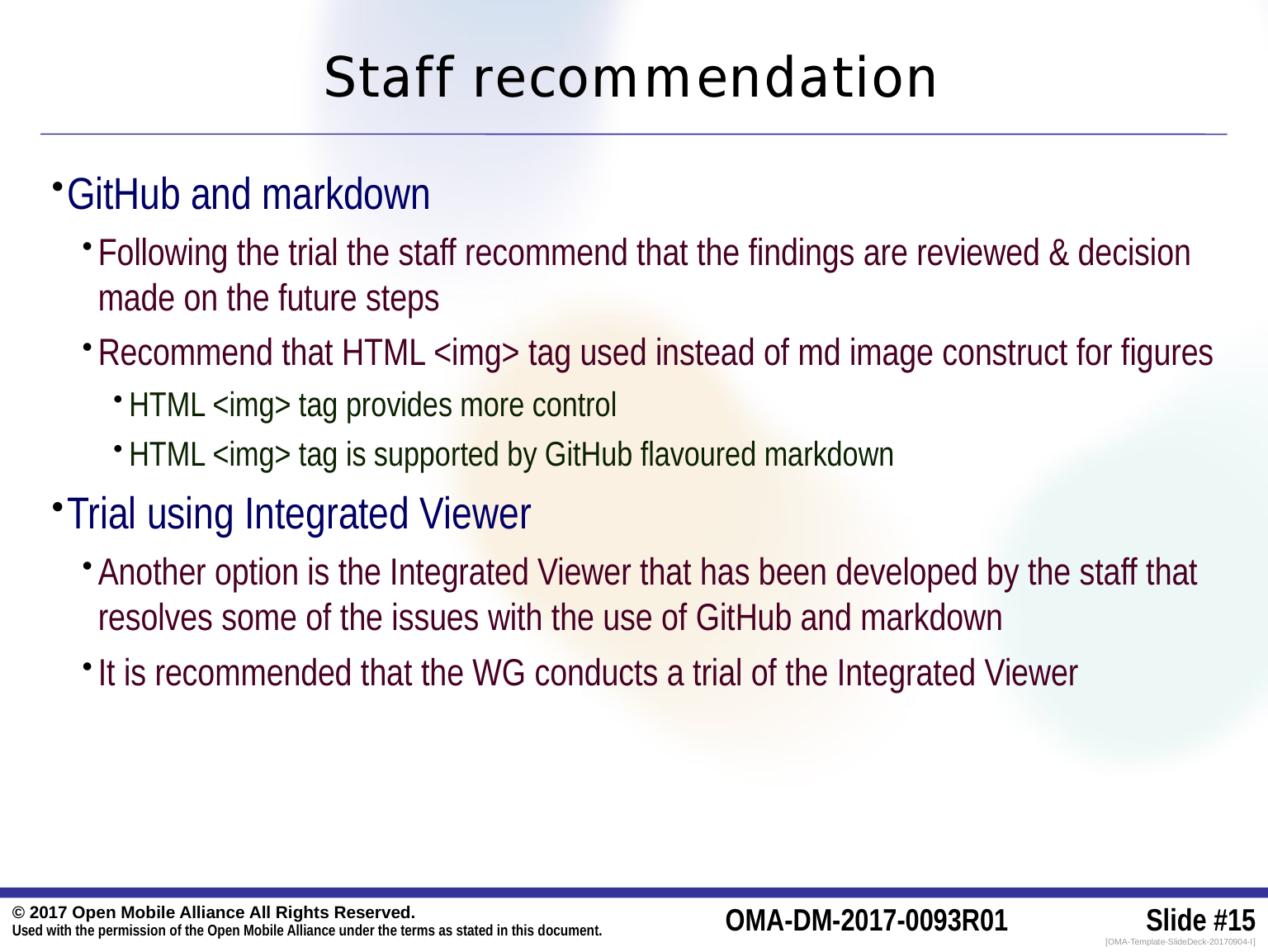

# Staff recommendation
GitHub and markdown
Following the trial the staff recommend that the findings are reviewed & decision made on the future steps
Recommend that HTML <img> tag used instead of md image construct for figures
HTML <img> tag provides more control
HTML <img> tag is supported by GitHub flavoured markdown
Trial using Integrated Viewer
Another option is the Integrated Viewer that has been developed by the staff that resolves some of the issues with the use of GitHub and markdown
It is recommended that the WG conducts a trial of the Integrated Viewer